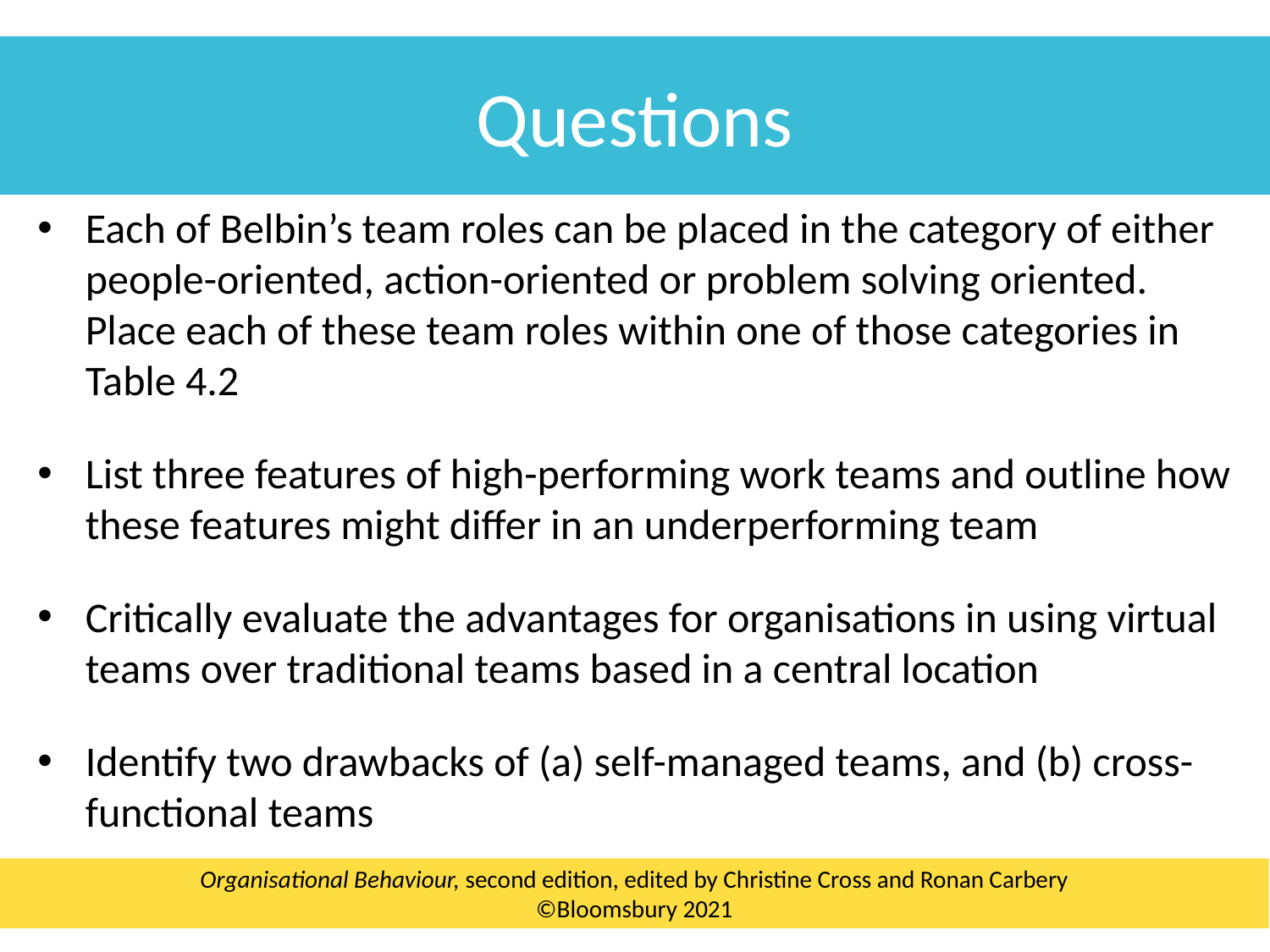

Questions
Each of Belbin’s team roles can be placed in the category of either people-oriented, action-oriented or problem solving oriented. Place each of these team roles within one of those categories in Table 4.2

List three features of high-performing work teams and outline how these features might differ in an underperforming team

Critically evaluate the advantages for organisations in using virtual teams over traditional teams based in a central location

Identify two drawbacks of (a) self-managed teams, and (b) cross-functional teams